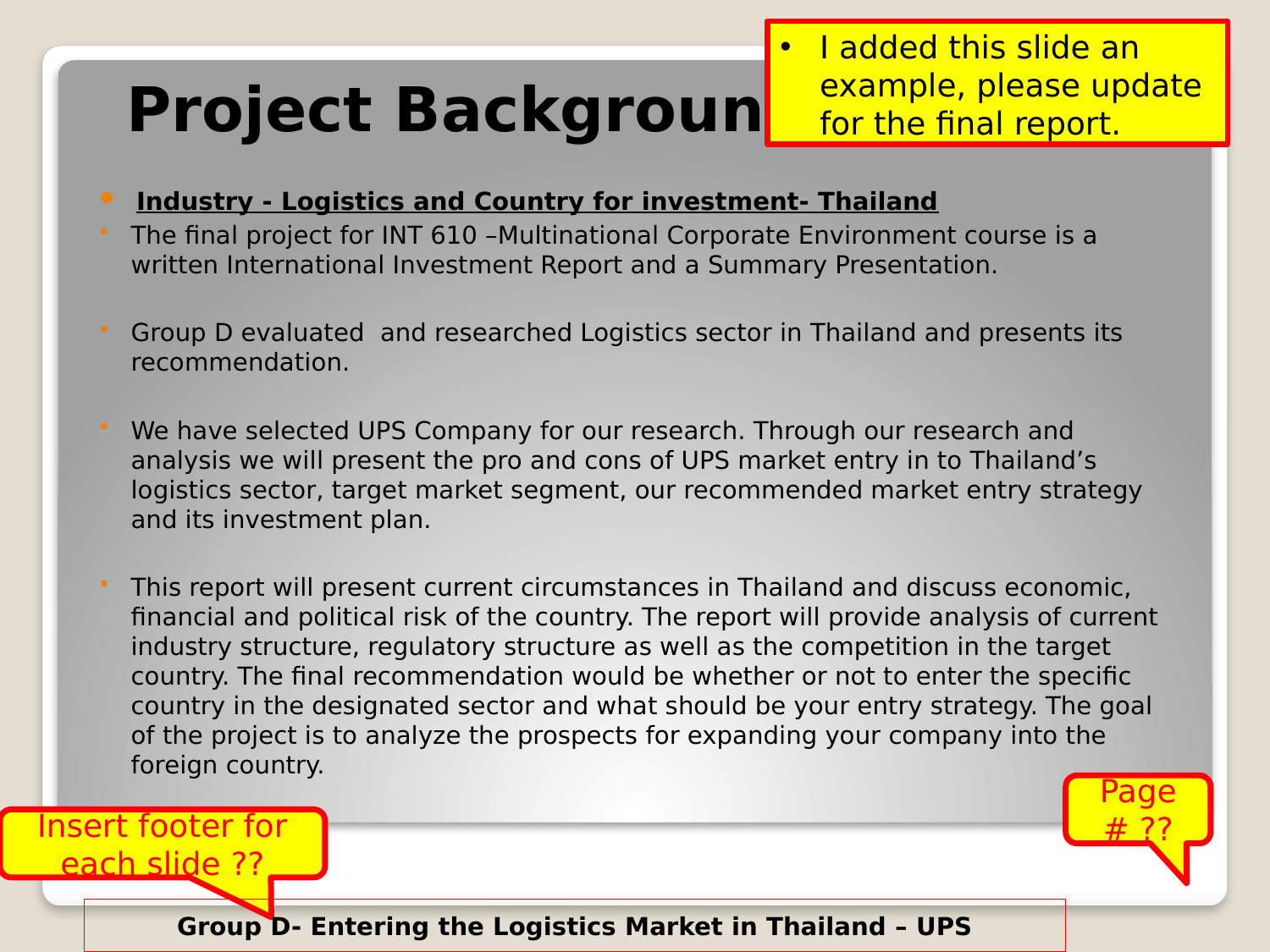

I added this slide an example, please update for the final report.
# Project Background
Industry - Logistics and Country for investment- Thailand
The final project for INT 610 –Multinational Corporate Environment course is a written International Investment Report and a Summary Presentation.

Group D evaluated  and researched Logistics sector in Thailand and presents its recommendation.

We have selected UPS Company for our research. Through our research and analysis we will present the pro and cons of UPS market entry in to Thailand’s logistics sector, target market segment, our recommended market entry strategy and its investment plan.

This report will present current circumstances in Thailand and discuss economic, financial and political risk of the country. The report will provide analysis of current industry structure, regulatory structure as well as the competition in the target country. The final recommendation would be whether or not to enter the specific country in the designated sector and what should be your entry strategy. The goal of the project is to analyze the prospects for expanding your company into the foreign country.
Page # ??
Insert footer for each slide ??
Group D- Entering the Logistics Market in Thailand – UPS